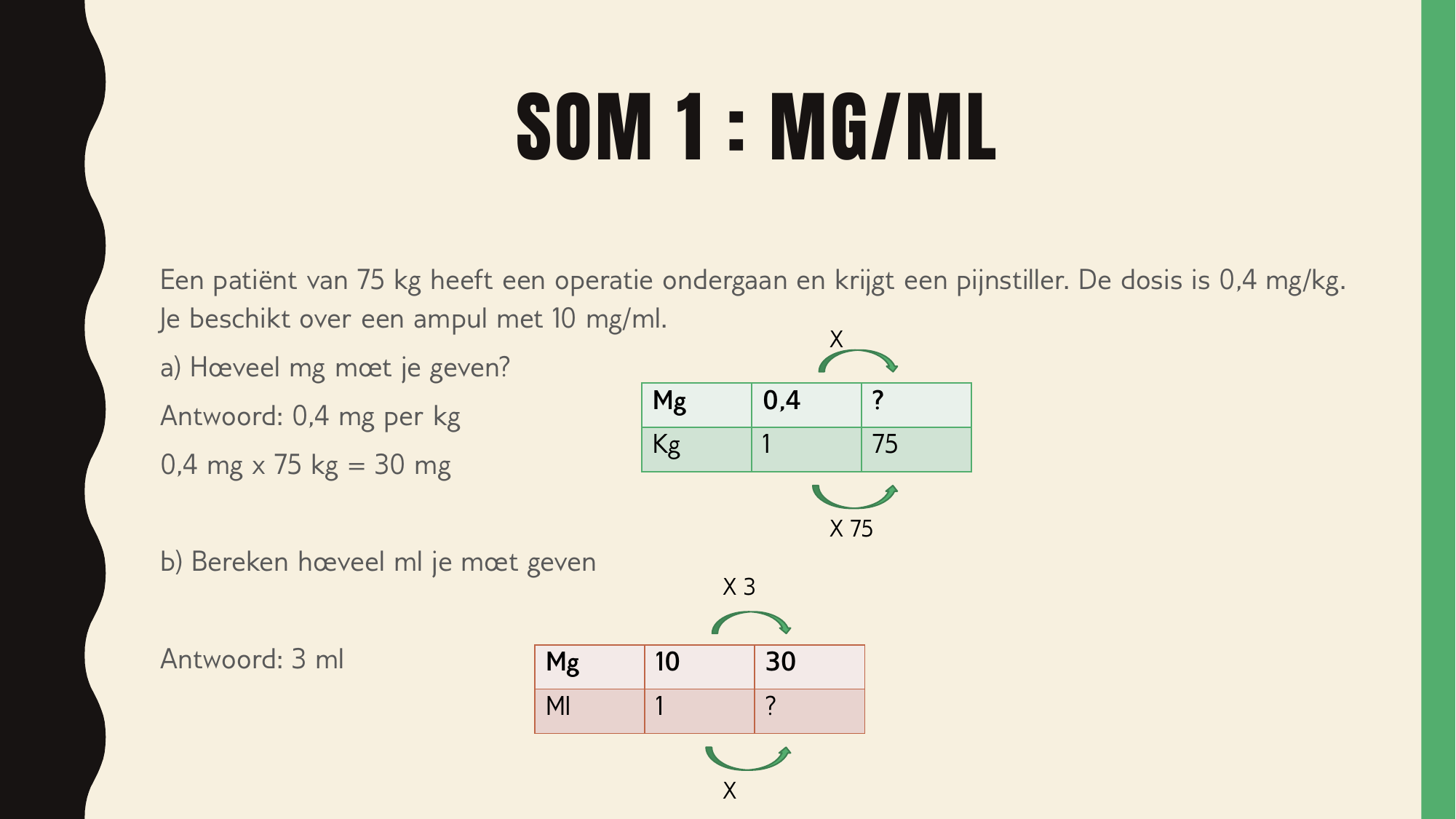

# Som 1 : mg/ml
Een patiënt van 75 kg heeft een operatie ondergaan en krijgt een pijnstiller. De dosis is 0,4 mg/kg. Je beschikt over een ampul met 10 mg/ml.
a) Hoeveel mg moet je geven?
Antwoord: 0,4 mg per kg
0,4 mg x 75 kg = 30 mg

b) Bereken hoeveel ml je moet geven

Antwoord: 3 ml
X

| Mg | 0,4 | ? |
| --- | --- | --- |
| Kg | 1 | 75 |

X 75
X 3

| Mg | 10 | 30 |
| --- | --- | --- |
| Ml | 1 | ? |

X